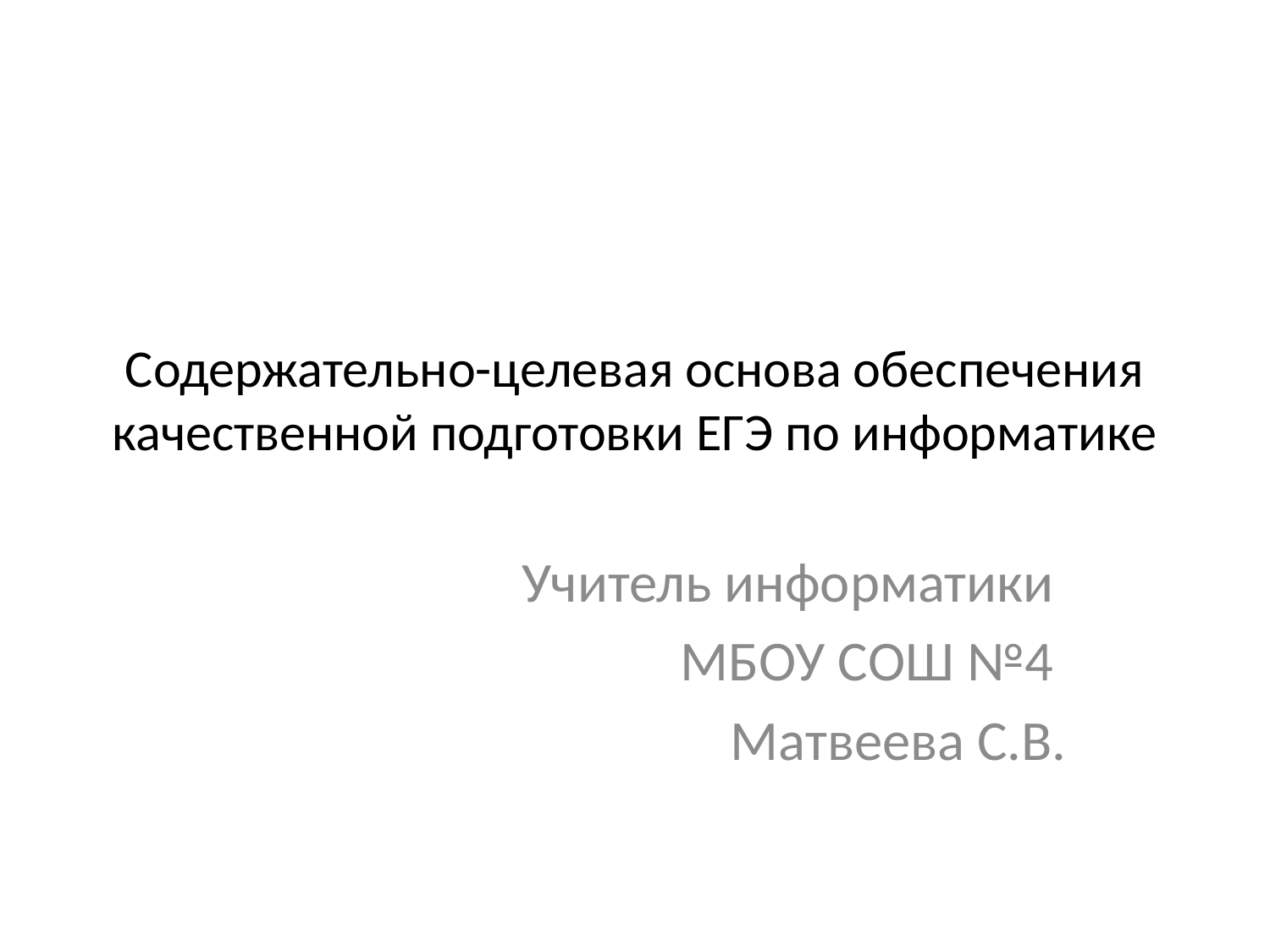

# Содержательно-целевая основа обеспечения качественной подготовки ЕГЭ по информатике
Учитель информатики
МБОУ СОШ №4
Матвеева С.В.